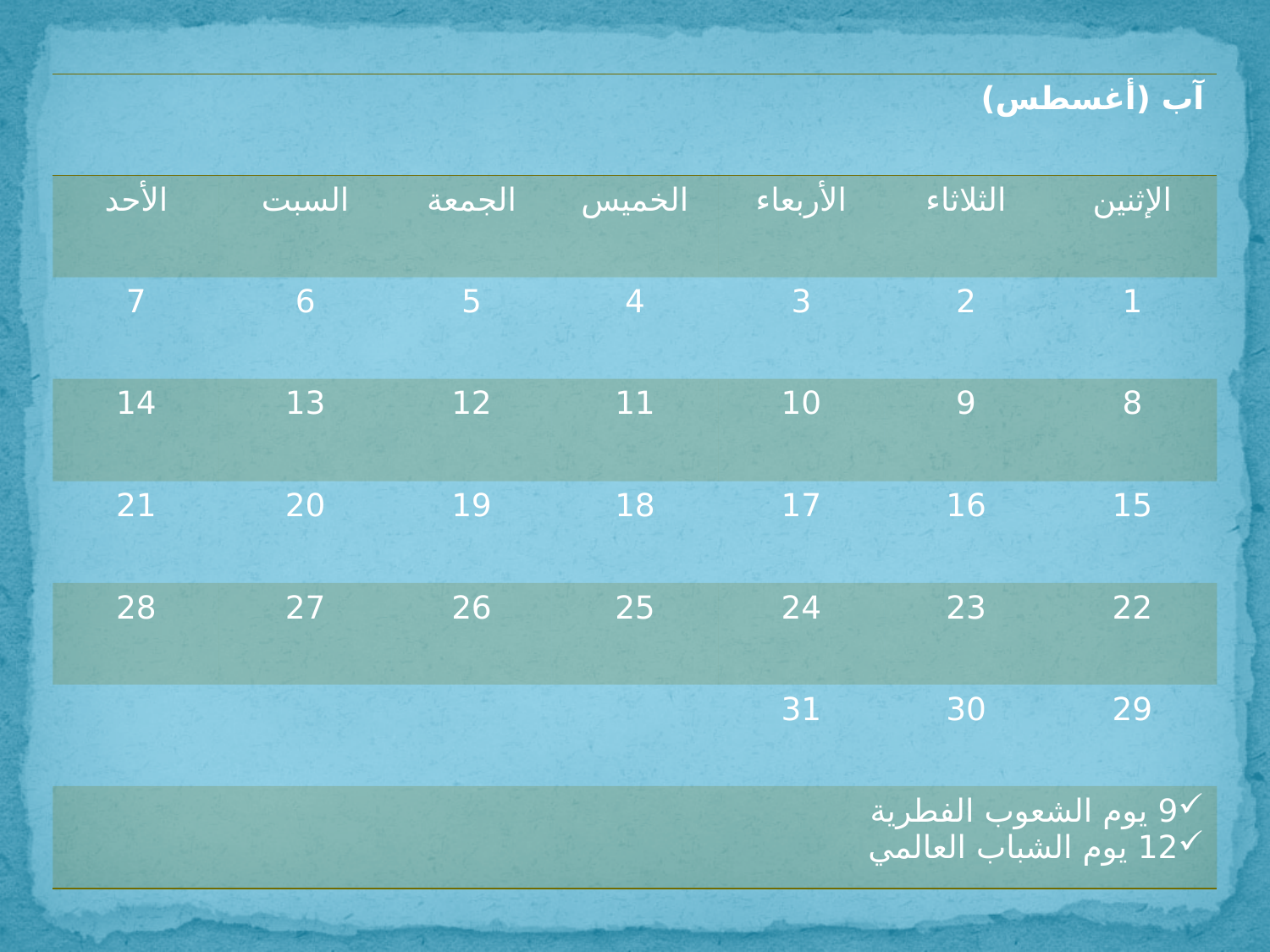

| آب (أغسطس) |  |  |  |  |  |  |
| --- | --- | --- | --- | --- | --- | --- |
| الأحد | السبت | الجمعة | الخميس | الأربعاء | الثلاثاء | الإثنين |
| 7 | 6 | 5 | 4 | 3 | 2 | 1 |
| 14 | 13 | 12 | 11 | 10 | 9 | 8 |
| 21 | 20 | 19 | 18 | 17 | 16 | 15 |
| 28 | 27 | 26 | 25 | 24 | 23 | 22 |
|  |  |  |  | 31 | 30 | 29 |
| 9 يوم الشعوب الفطرية 12 يوم الشباب العالمي |  |  |  |  |  |  |